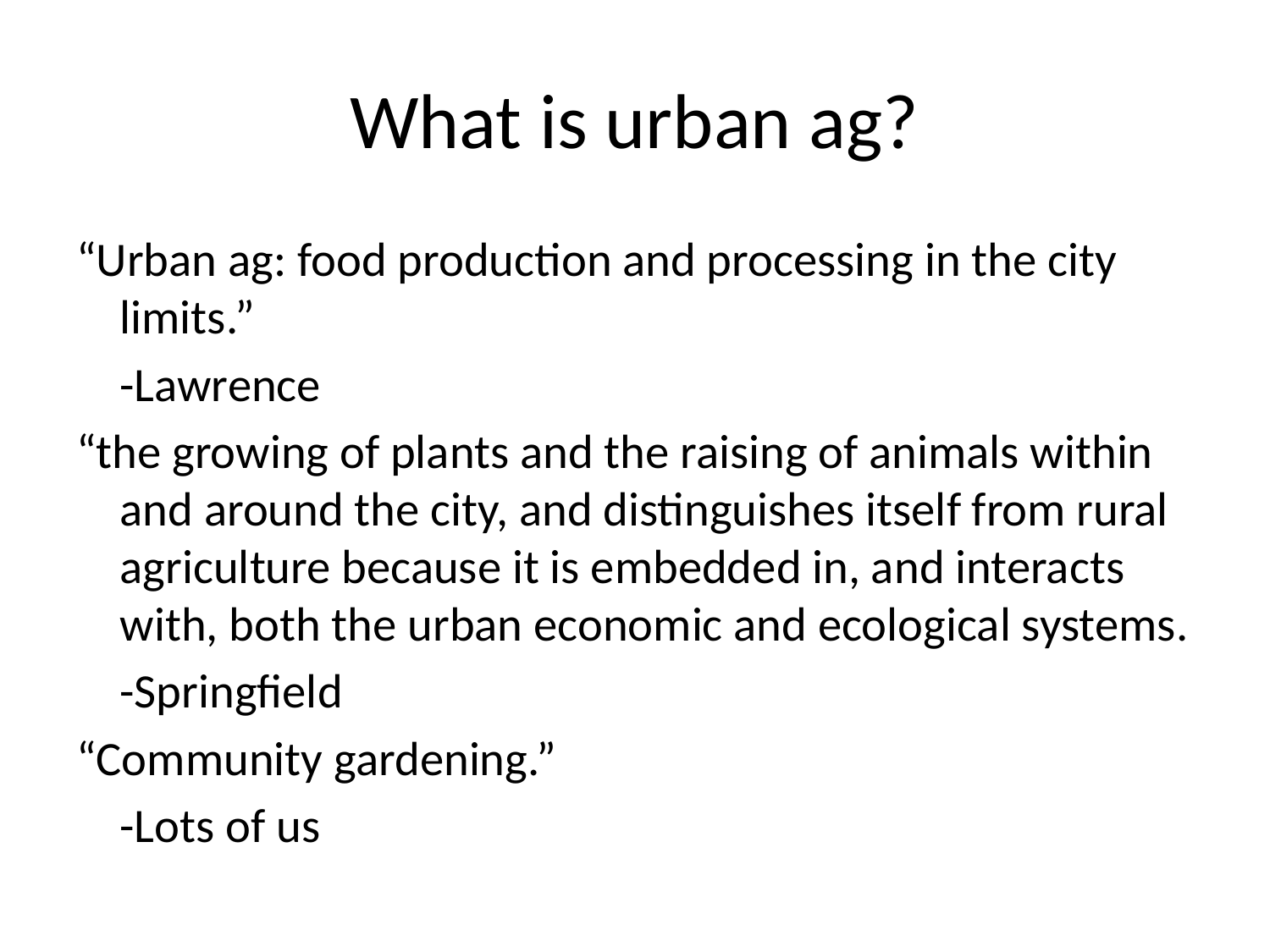

# What is urban ag?
“Urban ag: food production and processing in the city limits.”
					-Lawrence
“the growing of plants and the raising of animals within and around the city, and distinguishes itself from rural agriculture because it is embedded in, and interacts with, both the urban economic and ecological systems.
					-Springfield
“Community gardening.”
					-Lots of us